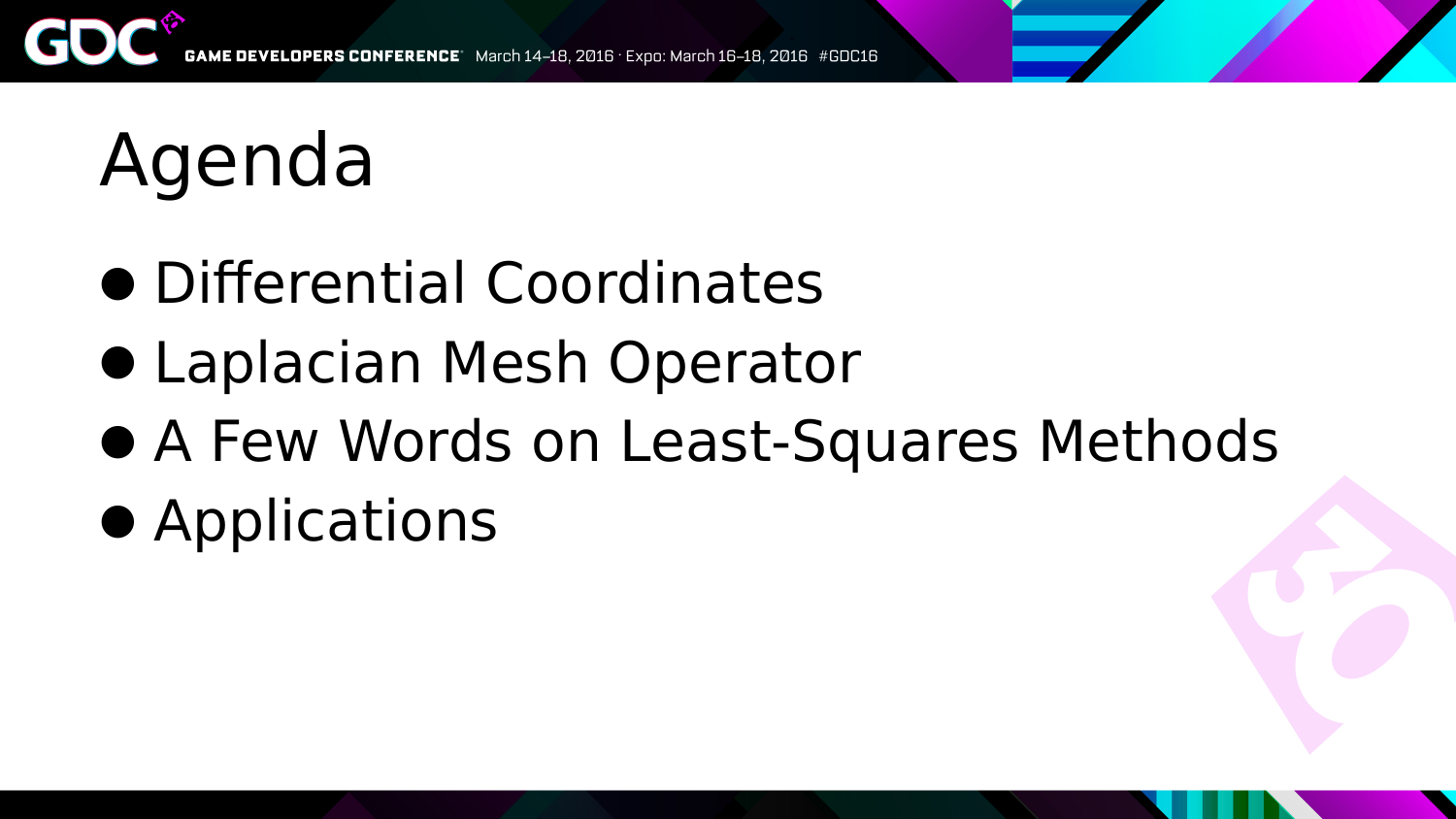

# Agenda
Differential Coordinates
Laplacian Mesh Operator
A Few Words on Least-Squares Methods
Applications